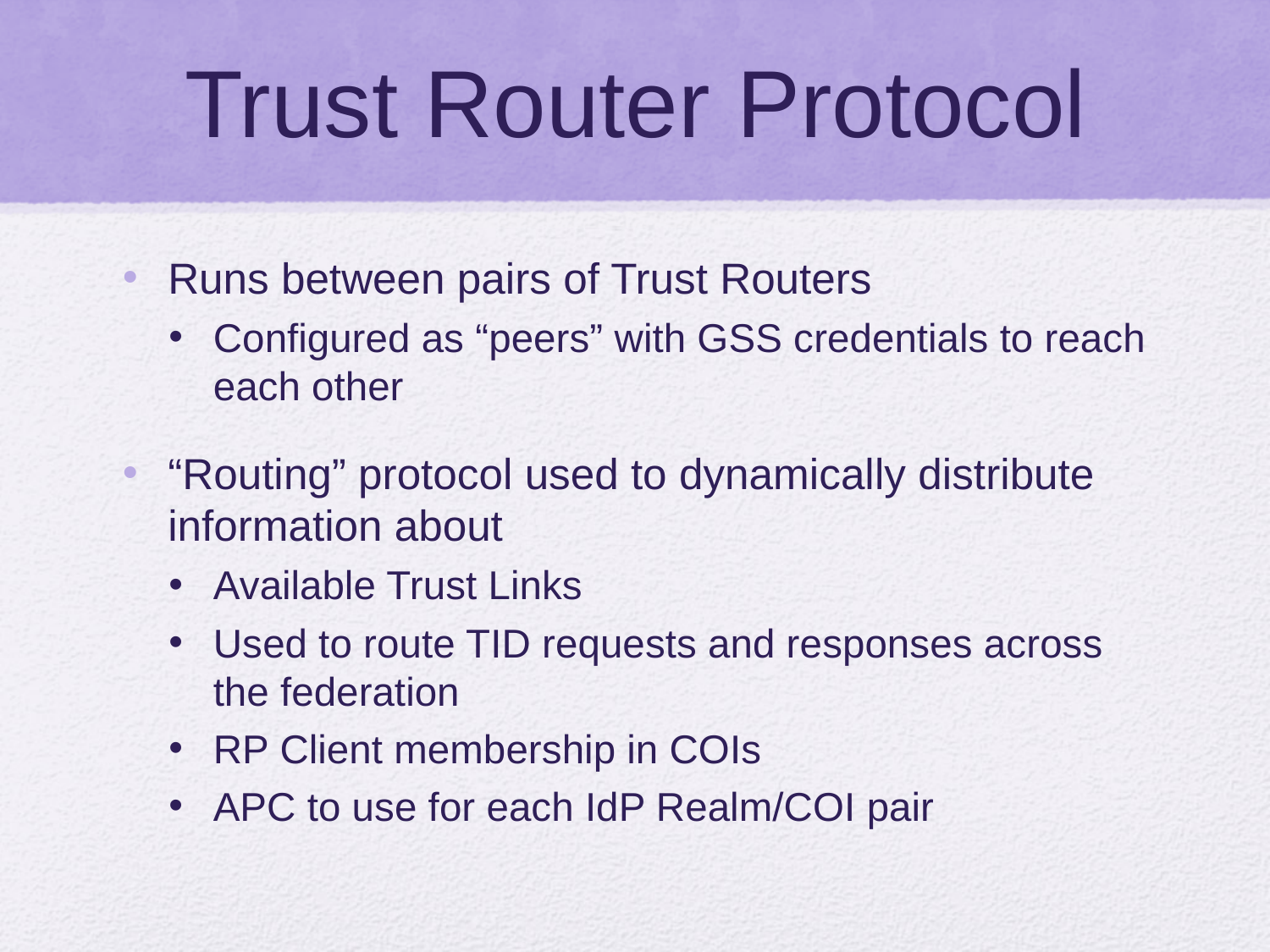

# Trust Router Protocol
Runs between pairs of Trust Routers
Configured as “peers” with GSS credentials to reach each other
“Routing” protocol used to dynamically distribute information about
Available Trust Links
Used to route TID requests and responses across the federation
RP Client membership in COIs
APC to use for each IdP Realm/COI pair